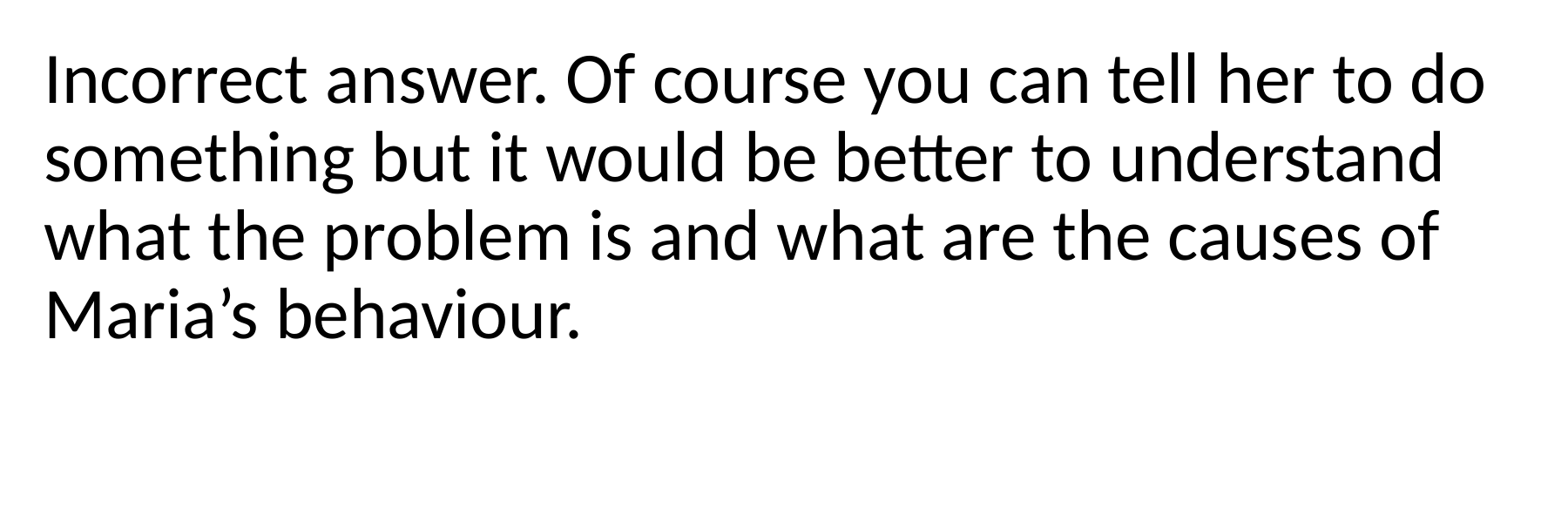

Incorrect answer. Of course you can tell her to do something but it would be better to understand what the problem is and what are the causes of Maria’s behaviour.